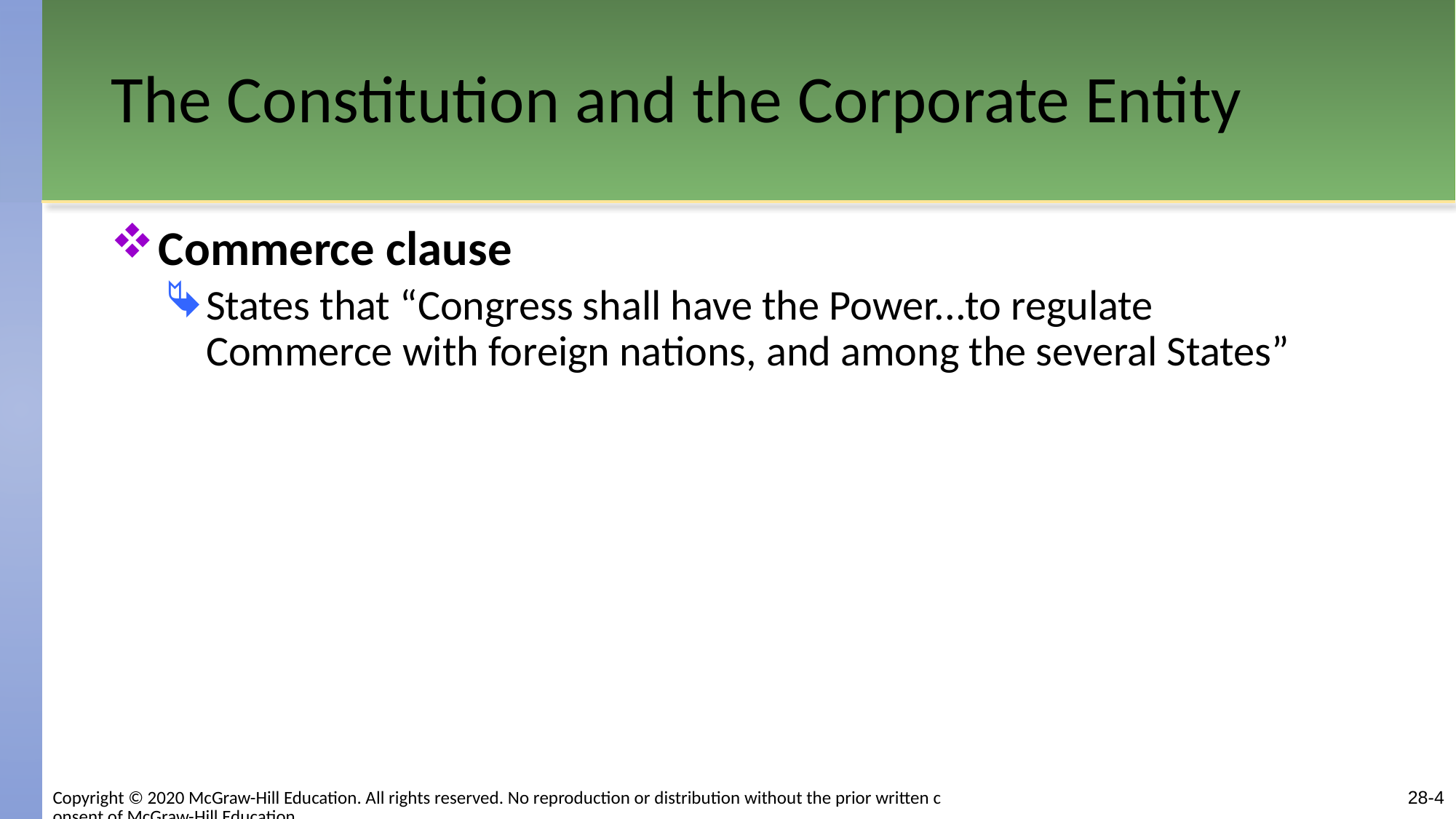

# The Constitution and the Corporate Entity
Commerce clause
States that “Congress shall have the Power...to regulate Commerce with foreign nations, and among the several States”

Copyright © 2020 McGraw-Hill Education. All rights reserved. No reproduction or distribution without the prior written consent of McGraw-Hill Education.
28-4